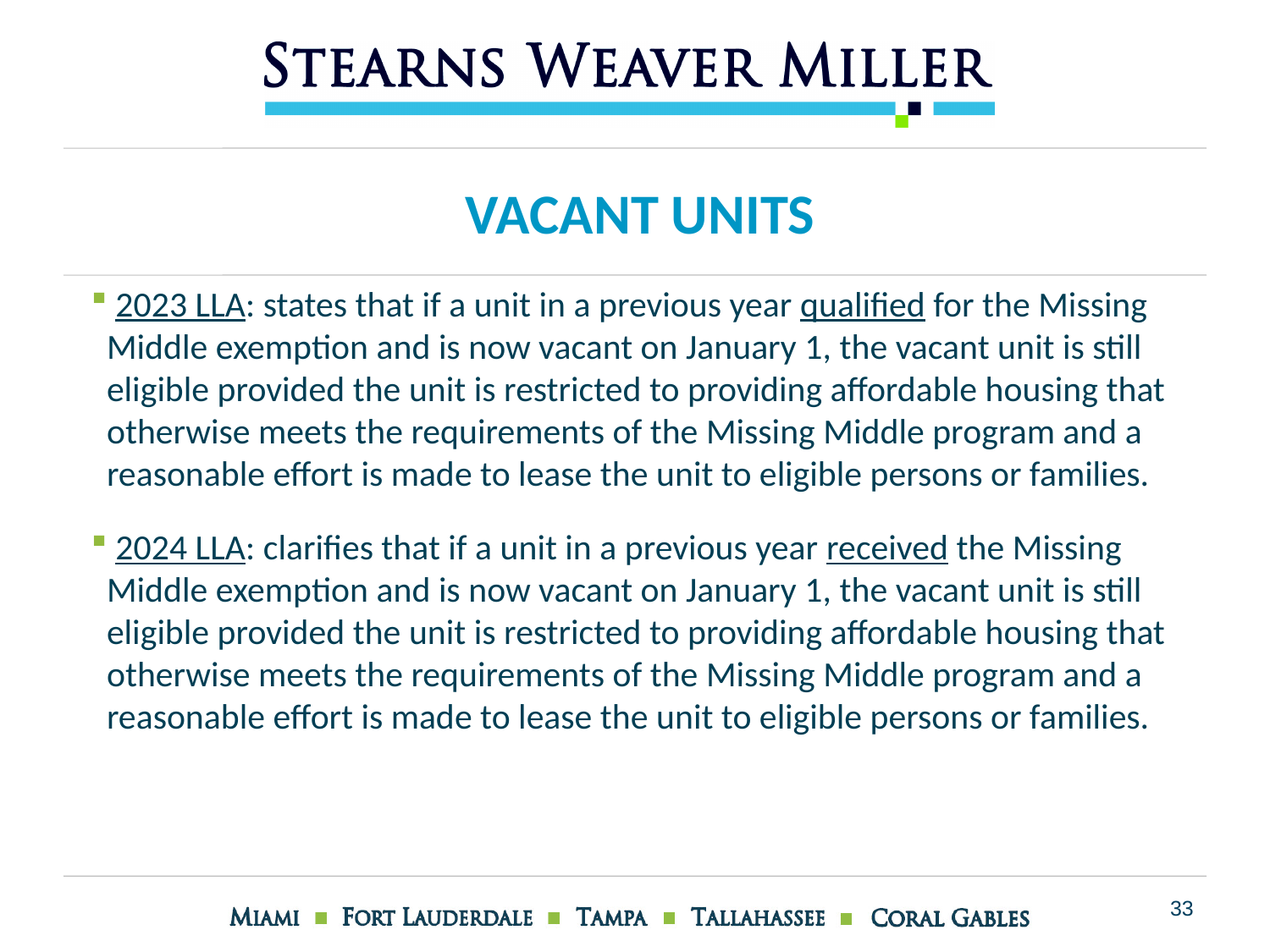

# Vacant Units
 2023 LLA: states that if a unit in a previous year qualified for the Missing Middle exemption and is now vacant on January 1, the vacant unit is still eligible provided the unit is restricted to providing affordable housing that otherwise meets the requirements of the Missing Middle program and a reasonable effort is made to lease the unit to eligible persons or families.

 2024 LLA: clarifies that if a unit in a previous year received the Missing Middle exemption and is now vacant on January 1, the vacant unit is still eligible provided the unit is restricted to providing affordable housing that otherwise meets the requirements of the Missing Middle program and a reasonable effort is made to lease the unit to eligible persons or families.
33